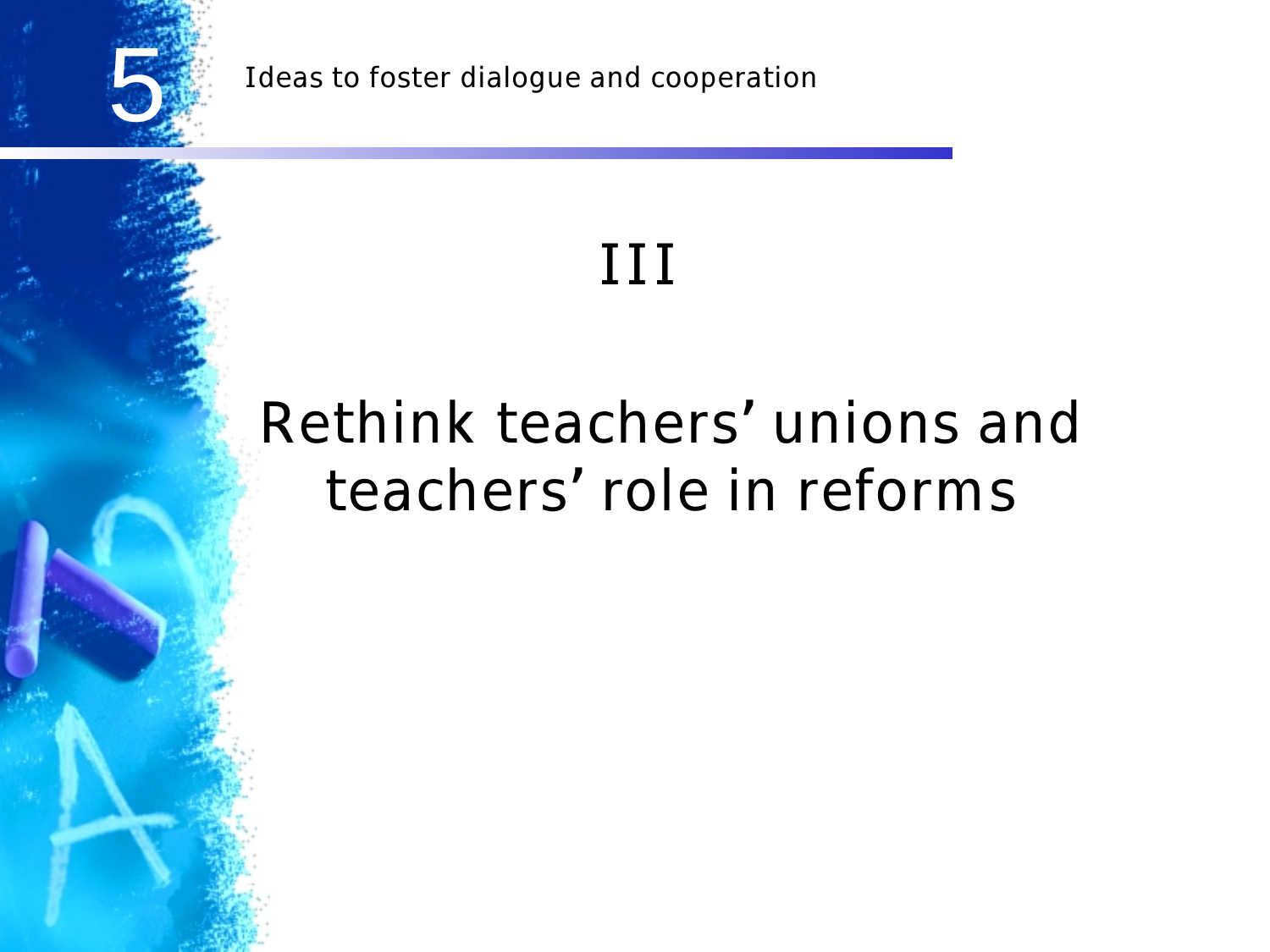

Ideas to foster dialogue and cooperation
III

	Rethink teachers’ unions and teachers’ role in reforms